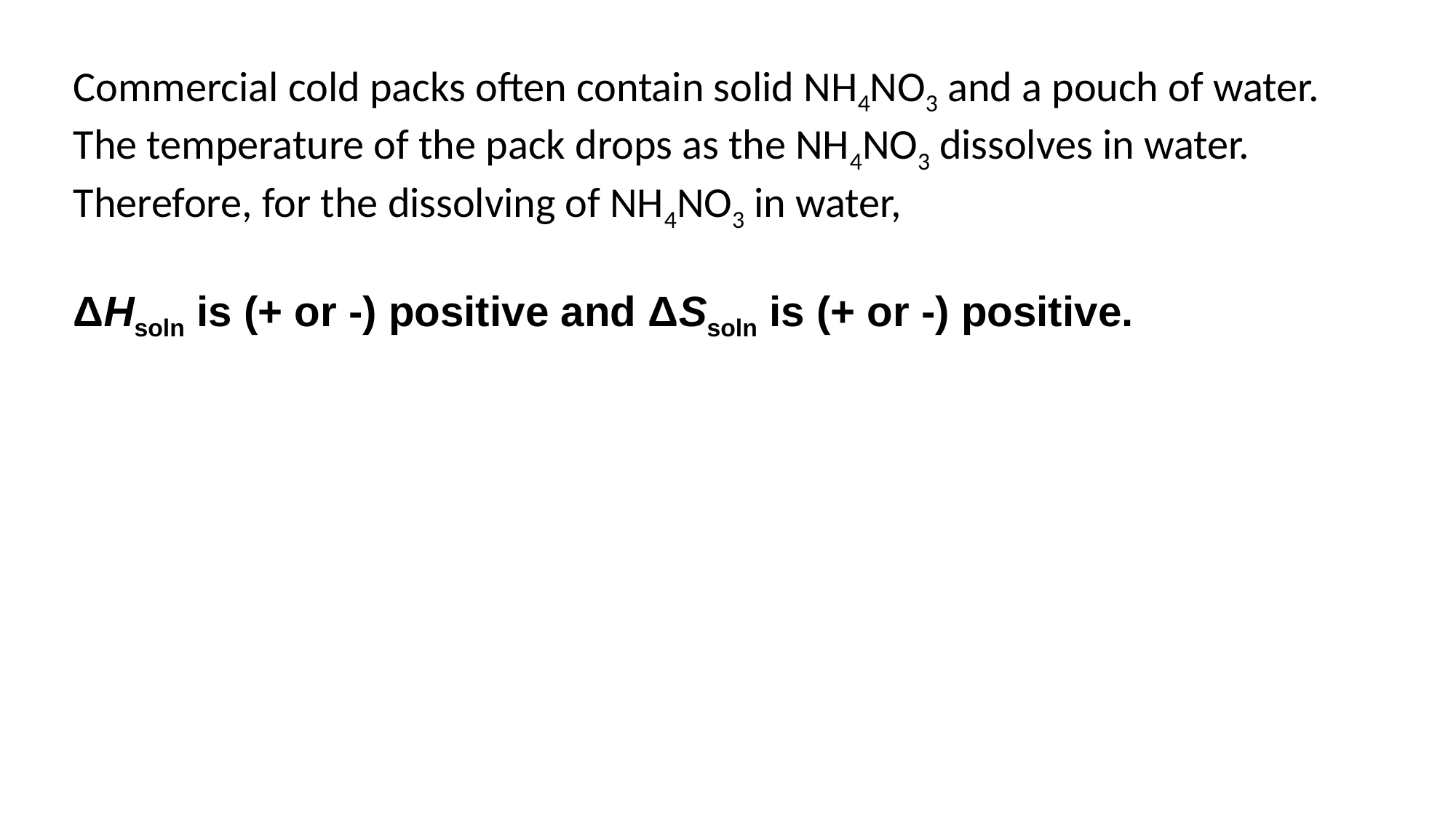

Commercial cold packs often contain solid NH4NO3 and a pouch of water. The temperature of the pack drops as the NH4NO3 dissolves in water. Therefore, for the dissolving of NH4NO3 in water,

ΔHsoln is (+ or -) positive and ΔSsoln is (+ or -) positive.